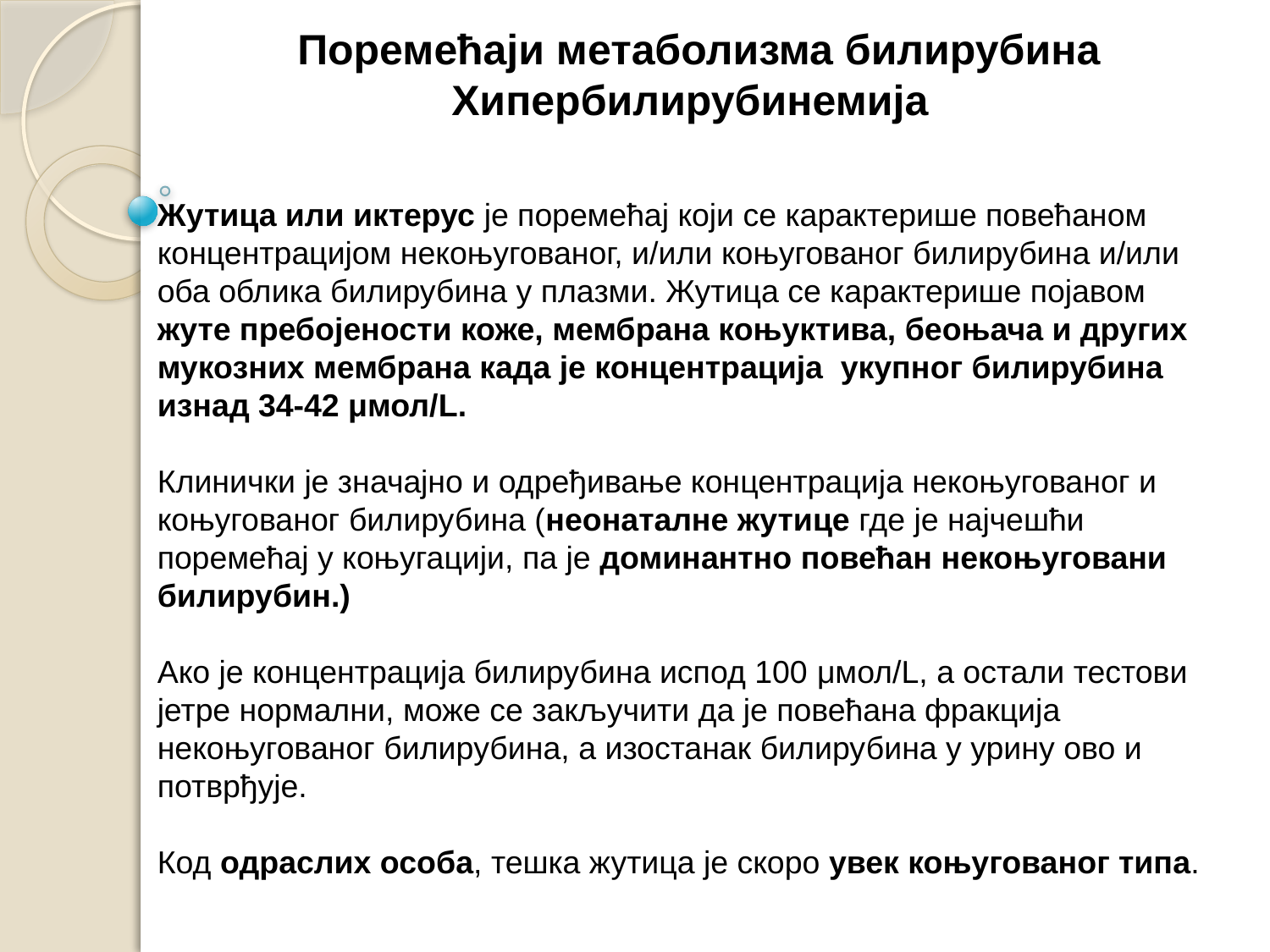

Поремећаји метаболизма билирубина
             Хипербилирубинемија

Жутица или иктерус је поремећај који се карактерише повећаном концентрацијом некоњугованог, и/или коњугованог билирубина и/или оба облика билирубина у плазми. Жутица се карактерише појавом жуте пребојености коже, мембрана коњуктива, беоњача и других мукозних мембрана када је концентрација  укупног билирубина изнад 34-42 μмол/L.

Клинички је значајно и одређивање концентрација некоњугованог и коњугованог билирубина (неонаталне жутице где је најчешћи поремећај у коњугацији, па је доминантно повећан некоњуговани билирубин.)

Ако је концентрација билирубина испод 100 μмол/L, а остали тестови јетре нормални, може се закључити да је повећана фракција некоњугованог билирубина, а изостанак билирубина у урину ово и потврђује.

Код одраслих особа, тешка жутица је скоро увек коњугованог типа.